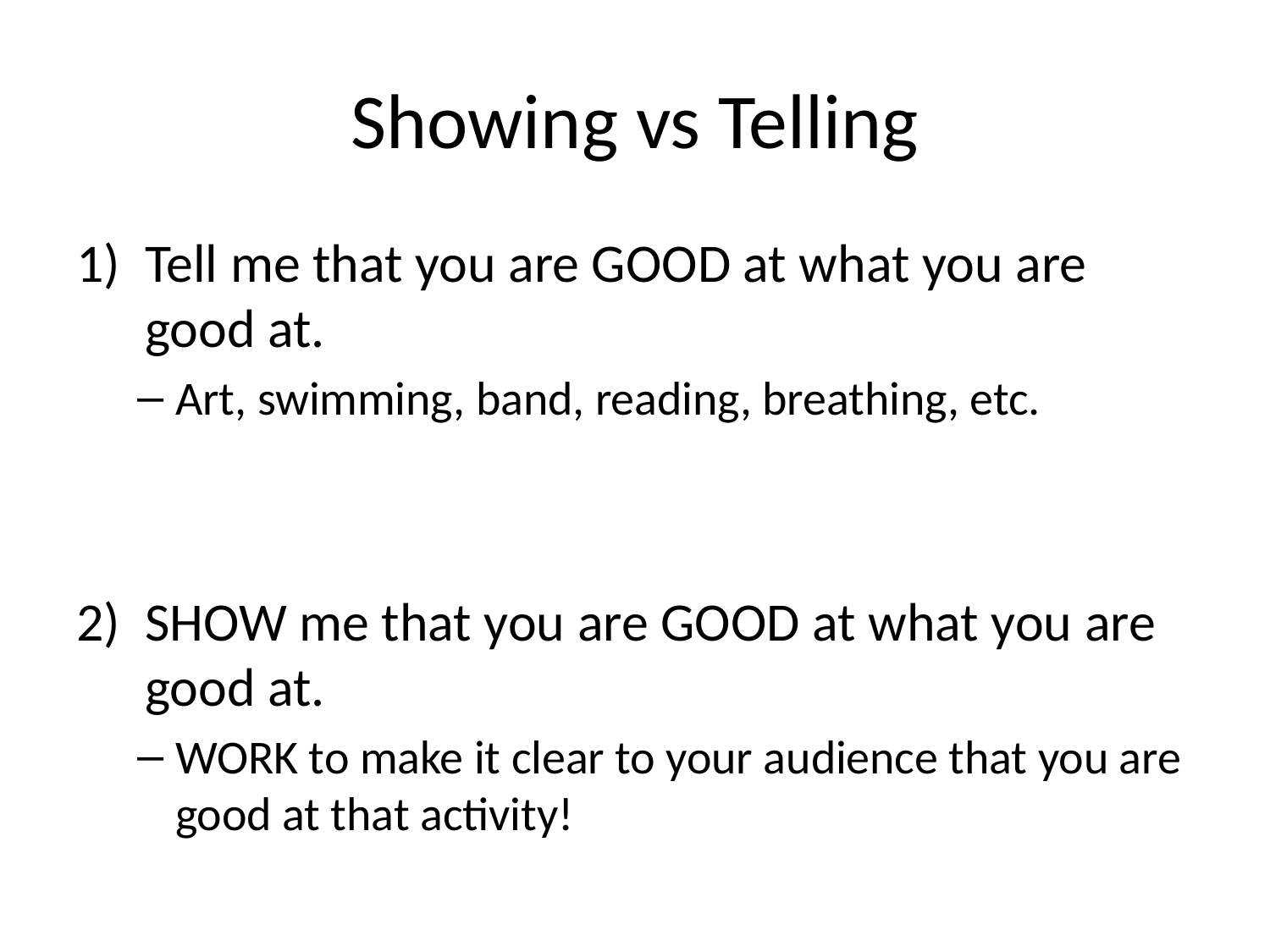

# Showing vs Telling
Tell me that you are GOOD at what you are good at.
Art, swimming, band, reading, breathing, etc.

SHOW me that you are GOOD at what you are good at.
WORK to make it clear to your audience that you are good at that activity!